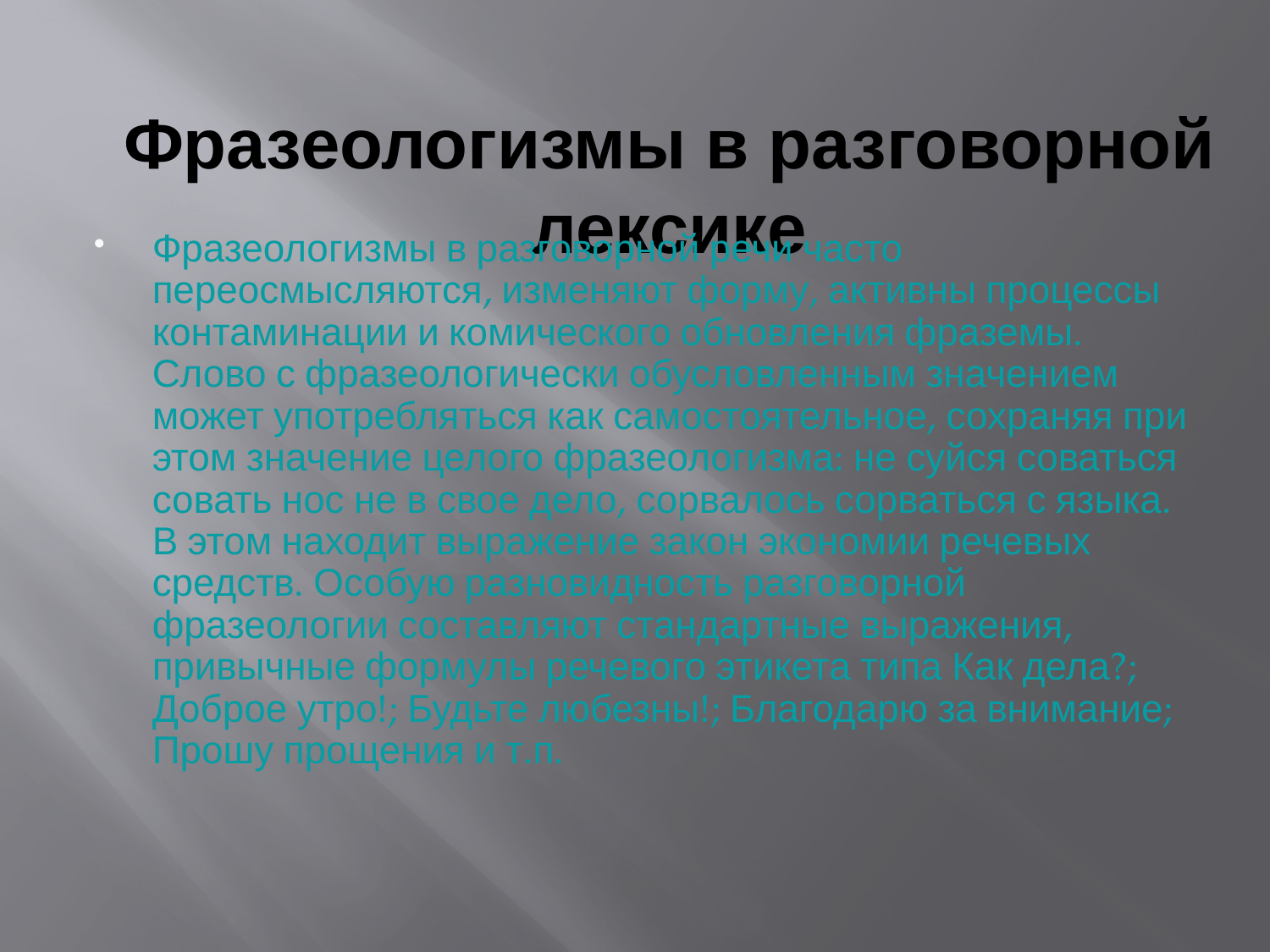

# Фразеологизмы в разговорной лексике
Фразеологизмы в разговорной речи часто переосмысляются, изменяют форму, активны процессы контаминации и комического обновления фраземы. Слово с фразеологически обусловленным значением может употребляться как самостоятельное, сохраняя при этом значение целого фразеологизма: не суйся соваться совать нос не в свое дело, сорвалось сорваться с языка. В этом находит выражение закон экономии речевых средств. Особую разновидность разговорной фразеологии составляют стандартные выражения, привычные формулы речевого этикета типа Как дела?; Доброе утро!; Будьте любезны!; Благодарю за внимание; Прошу прощения и т.п.